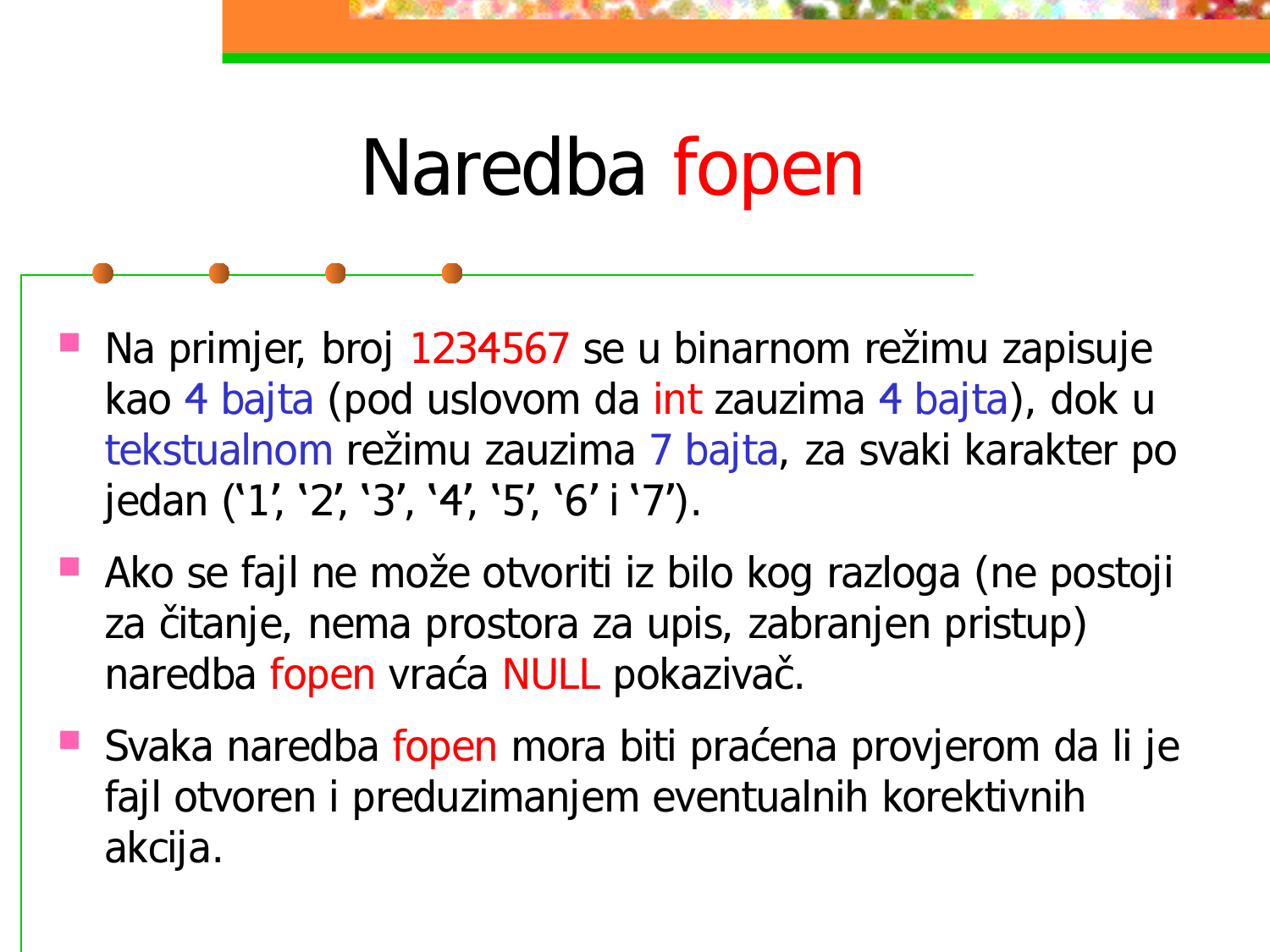

# Naredba fopen
Na primjer, broj 1234567 se u binarnom režimu zapisuje kao 4 bajta (pod uslovom da int zauzima 4 bajta), dok u tekstualnom režimu zauzima 7 bajta, za svaki karakter po jedan (‘1’, ‘2’, ‘3’, ‘4’, ‘5’, ‘6’ i ‘7’).
Ako se fajl ne može otvoriti iz bilo kog razloga (ne postoji za čitanje, nema prostora za upis, zabranjen pristup) naredba fopen vraća NULL pokazivač.
Svaka naredba fopen mora biti praćena provjerom da li je fajl otvoren i preduzimanjem eventualnih korektivnih akcija.